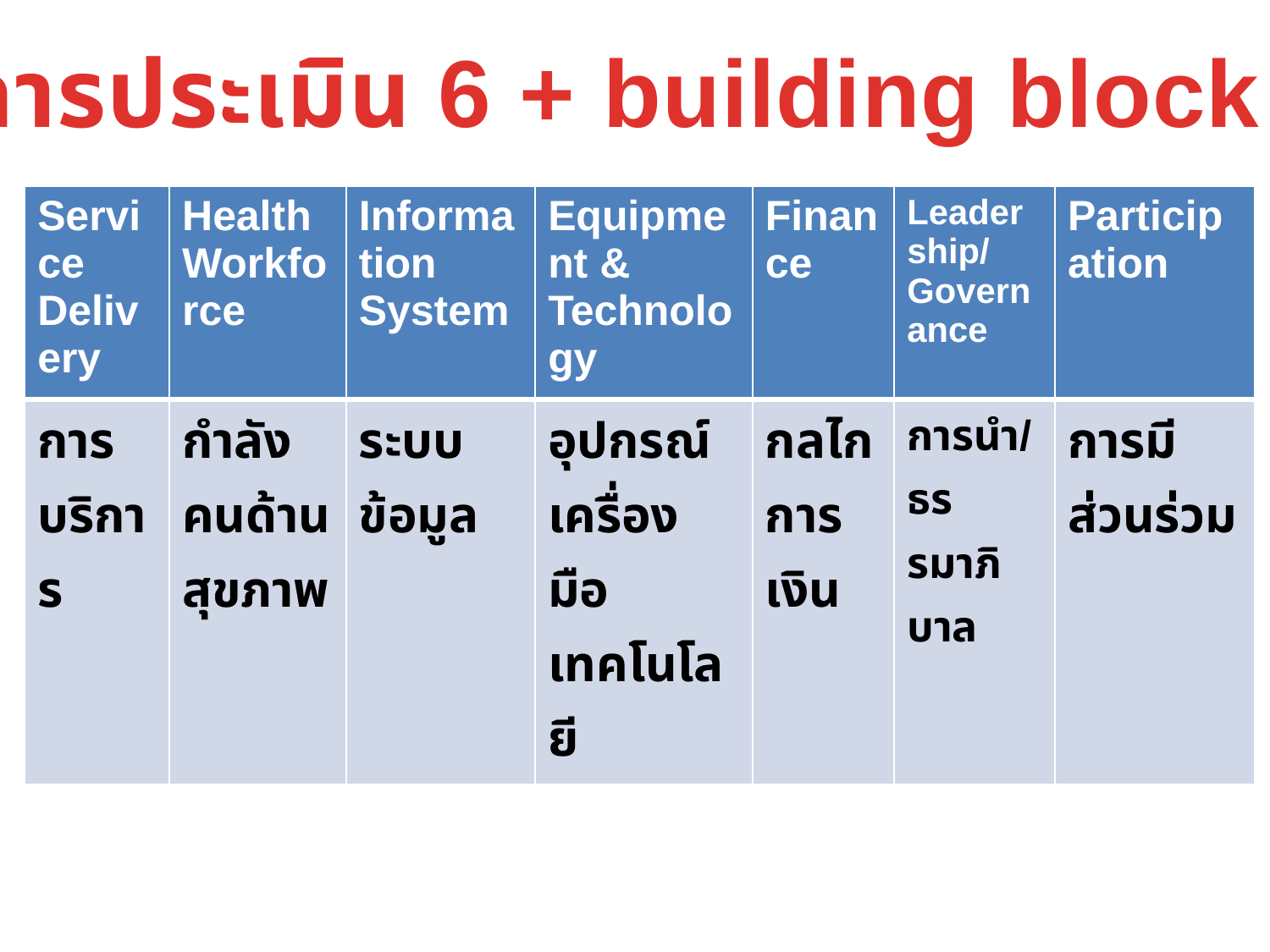

การประเมิน 6 + building block
| Service Delivery | Health Workforce | Information System | Equipment & Technology | Finance | Leadership/ Governance | Participation |
| --- | --- | --- | --- | --- | --- | --- |
| การบริการ | กำลังคนด้านสุขภาพ | ระบบข้อมูล | อุปกรณ์เครื่องมือ เทคโนโลยี | กลไกการเงิน | การนำ/ธรรมาภิบาล | การมีส่วนร่วม |